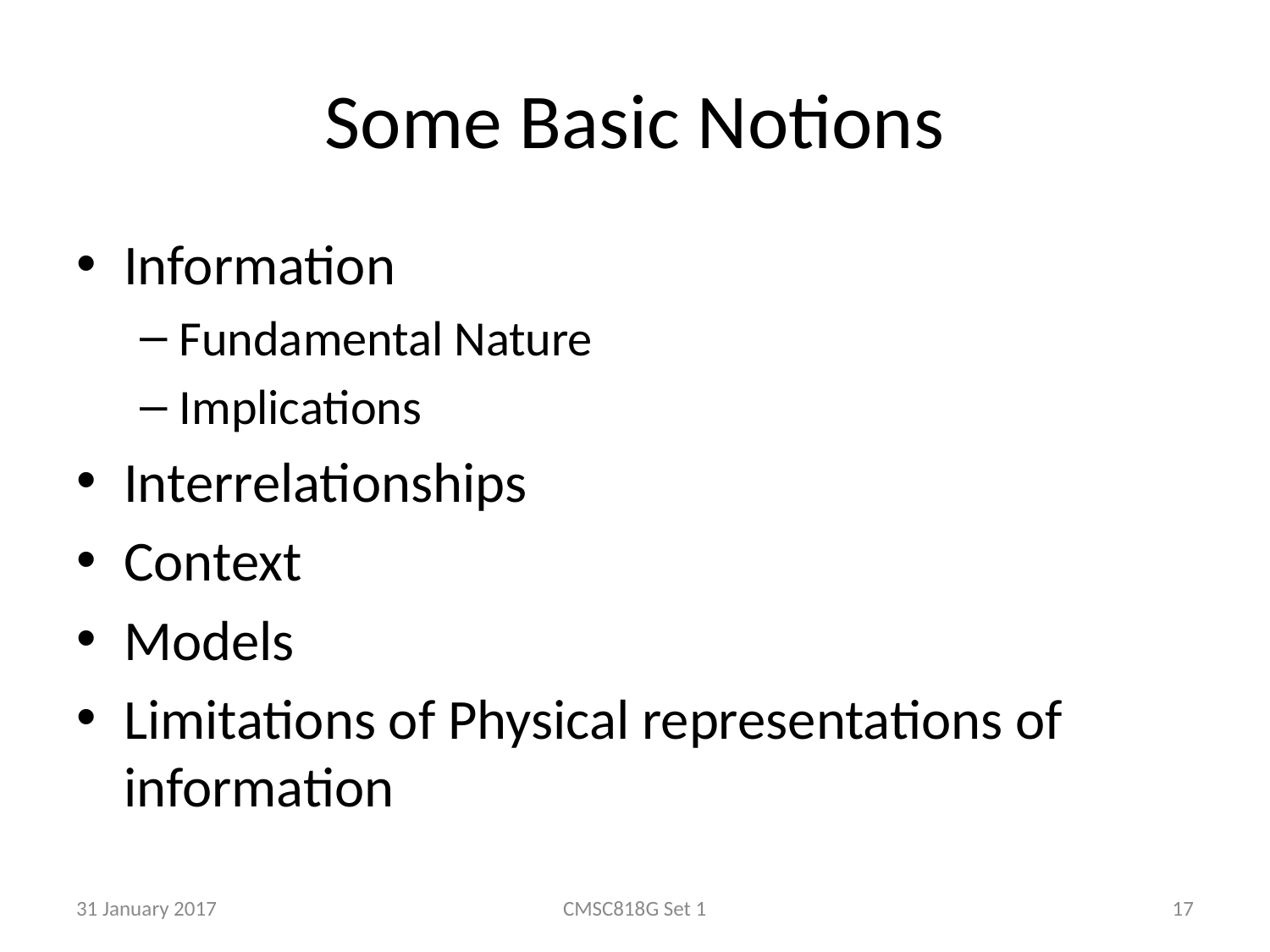

# Some Basic Notions
Information
Fundamental Nature
Implications
Interrelationships
Context
Models
Limitations of Physical representations of information

31 January 2017
CMSC818G Set 1
17